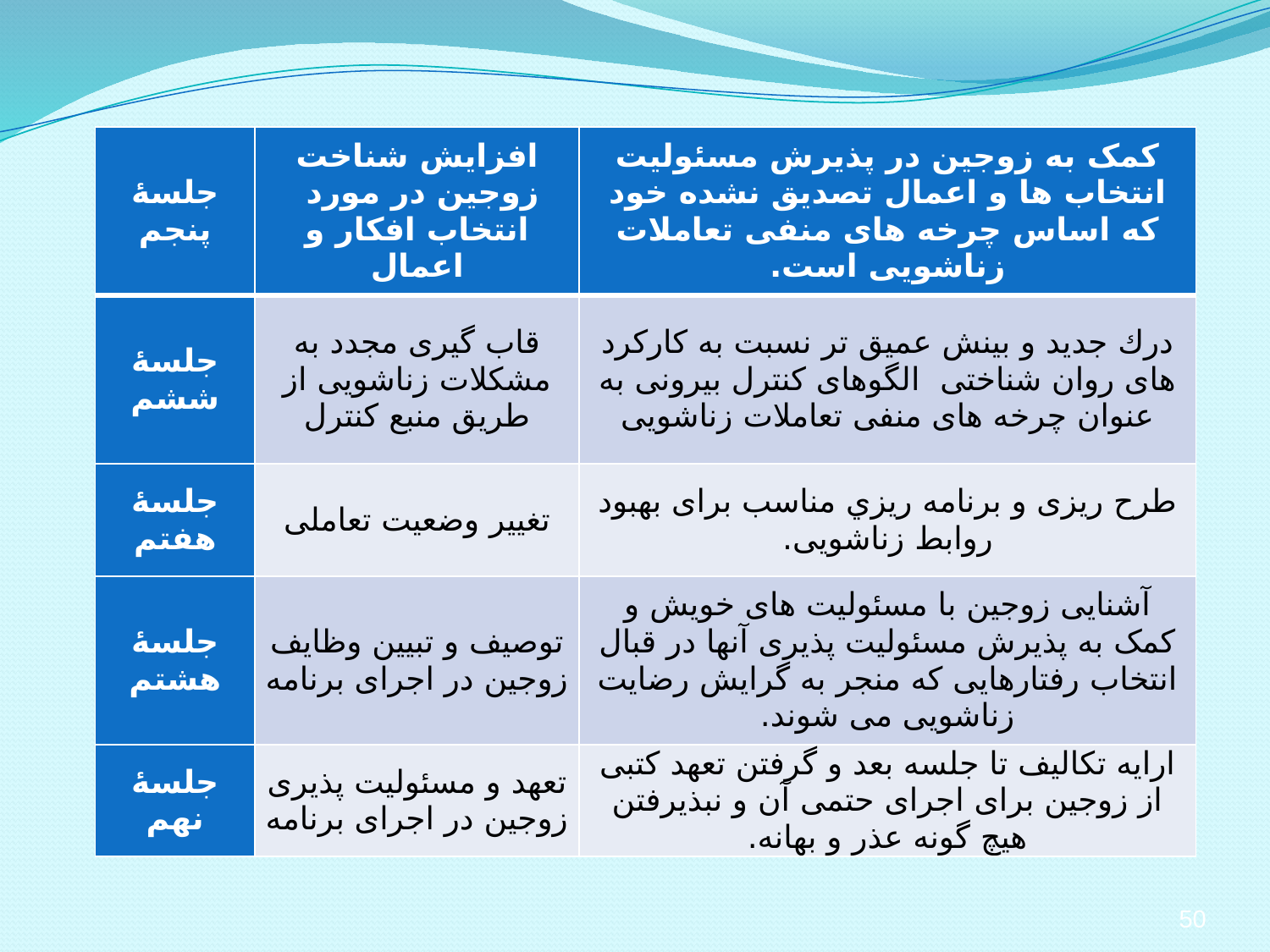

| جلسۀ پنجم | افزایش شناخت زوجین در مورد انتخاب افکار و اعمال | کمک به زوجین در پذیرش مسئوليت انتخاب ها و اعمال تصدیق نشده خود که اساس چرخه های منفی تعاملات زناشویی است. |
| --- | --- | --- |
| جلسۀ ششم | قاب گیری مجدد به مشکلات زناشویی از طریق منبع کنترل | درك جدید و بينش عمیق تر نسبت به کارکرد های روان شناختی الگوهای کنترل بیرونی به عنوان چرخه های منفی تعاملات زناشویی |
| جلسۀ هفتم | تغییر وضعیت تعاملی | طرح ریزی و برنامه ريزي مناسب برای بهبود روابط زناشویی. |
| جلسۀ هشتم | توصیف و تبیین وظایف زوجین در اجرای برنامه | آشنایی زوجین با مسئولیت های خویش و کمک به پذیرش مسئولیت پذیری آنها در قبال انتخاب رفتارهایی که منجر به گرایش رضایت زناشویی می شوند. |
| جلسۀ نهم | تعهد و مسئولیت پذیری زوجین در اجرای برنامه | ارایه تکالیف تا جلسه بعد و گرفتن تعهد کتبی از زوجین برای اجرای حتمی آن و نبذیرفتن هیچ گونه عذر و بهانه. |
50